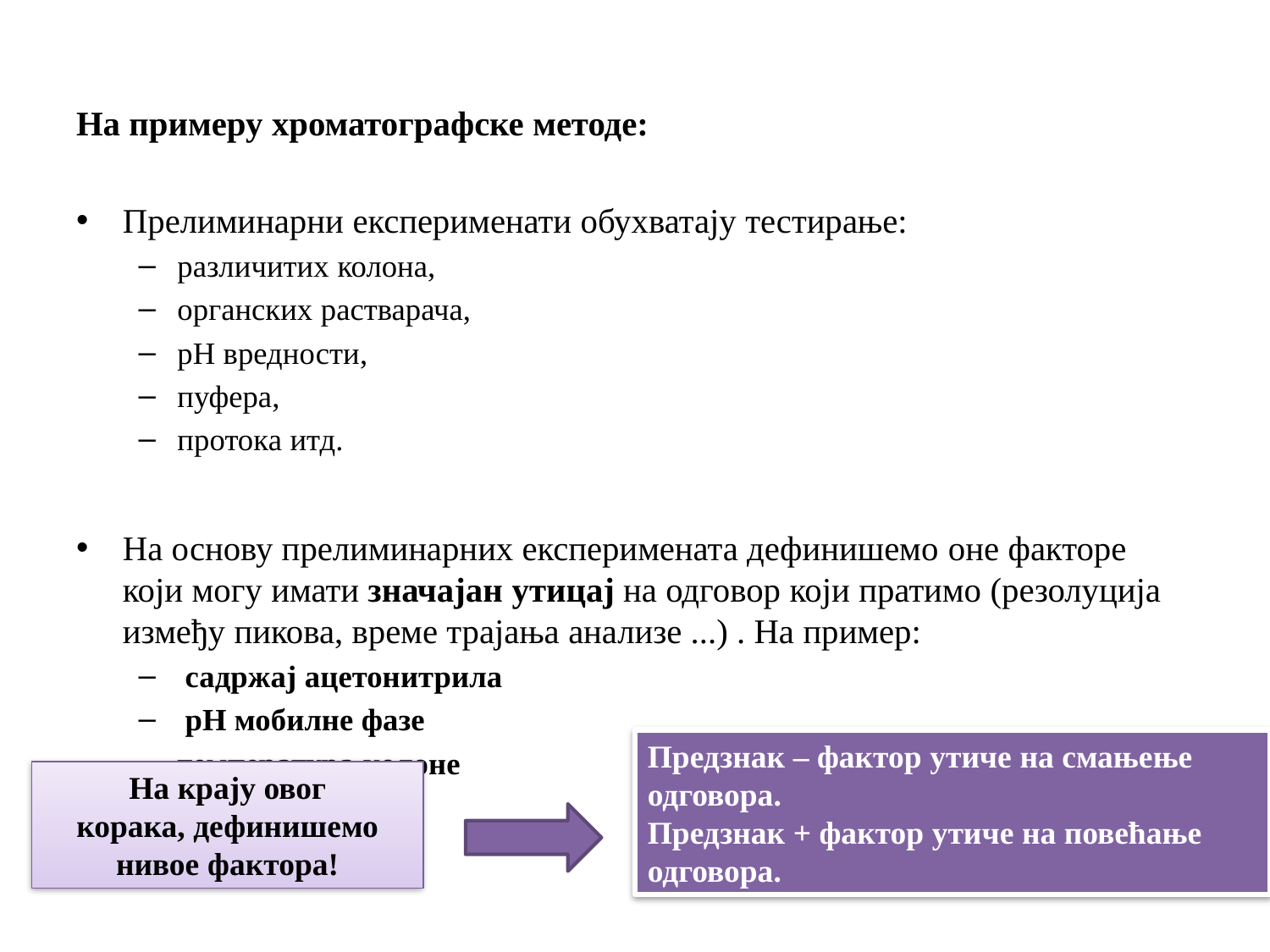

На примеру хроматографске методе:

Прелиминарни експерименати обухватају тестирање:
различитих колона,
органских растварача,
pH вредности,
пуфера,
протока итд.

На основу прелиминарних експеримената дефинишемо оне факторе који могу имати значајан утицај на одговор који пратимо (резолуција између пикова, време трајања анализе ...) . На пример:
 садржај ацетонитрила
 pH мобилне фазе
температура колоне
Предзнак – фактор утиче на смањење одговора.
Предзнак + фактор утиче на повећање одговора.
На крају овог
корака, дефинишемо
нивое фактора!